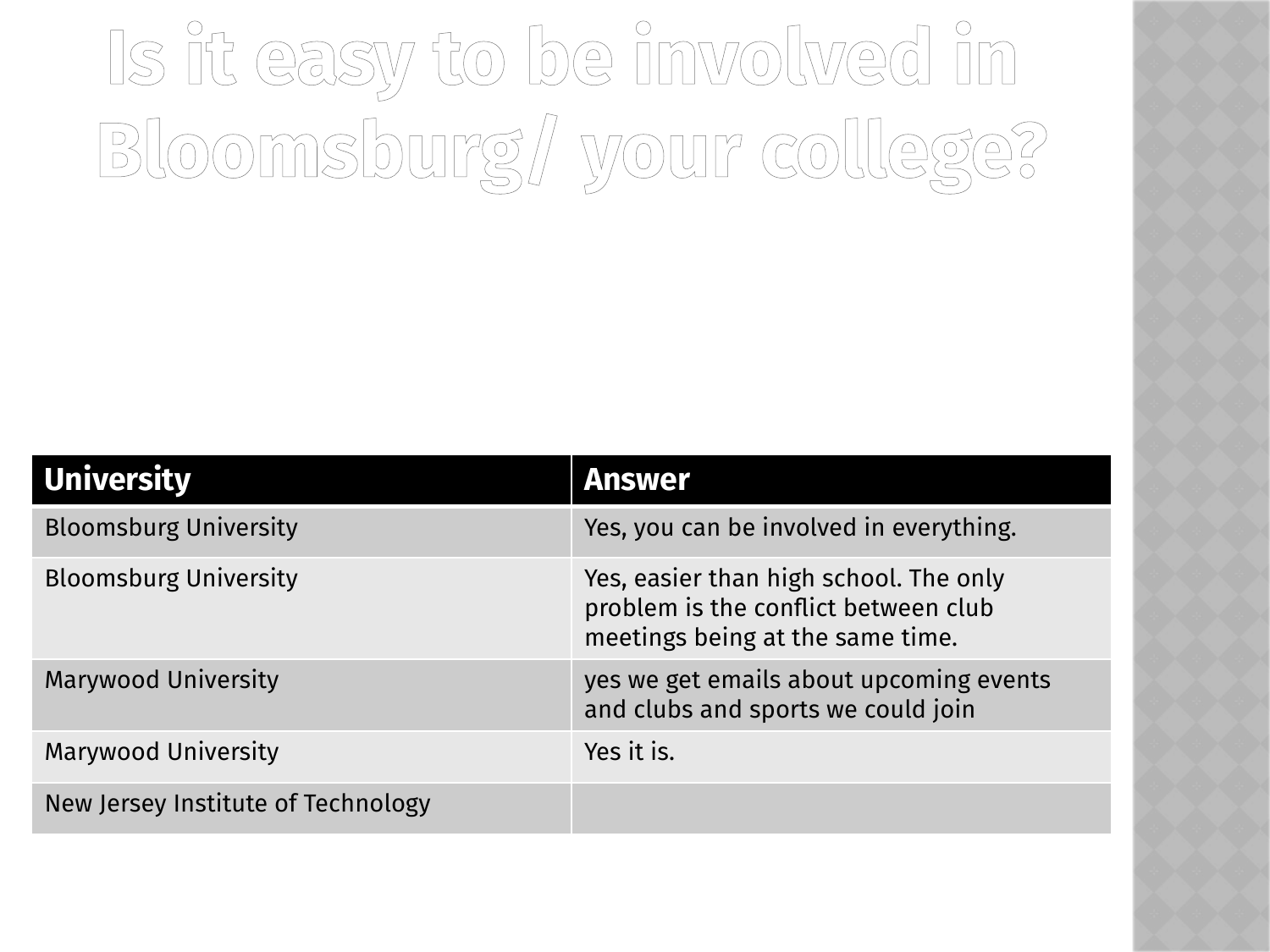

Is it easy to be involved in
Bloomsburg/ your college?
| University | Answer |
| --- | --- |
| Bloomsburg University | Yes, you can be involved in everything. |
| Bloomsburg University | Yes, easier than high school. The only problem is the conflict between club meetings being at the same time. |
| Marywood University | yes we get emails about upcoming events and clubs and sports we could join |
| Marywood University | Yes it is. |
| New Jersey Institute of Technology |  |